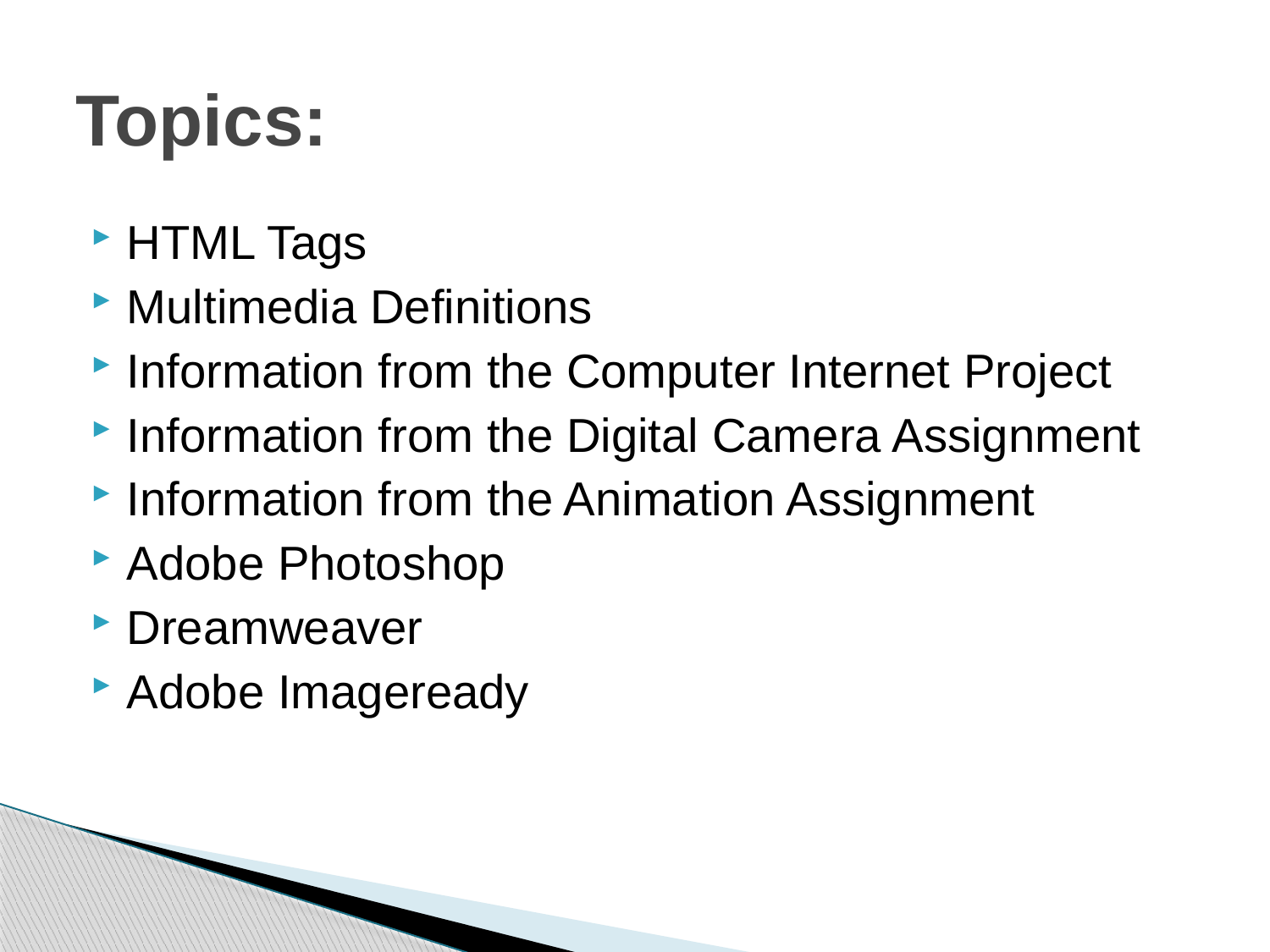

# Topics:
HTML Tags
Multimedia Definitions
Information from the Computer Internet Project
Information from the Digital Camera Assignment
Information from the Animation Assignment
Adobe Photoshop
Dreamweaver
Adobe Imageready